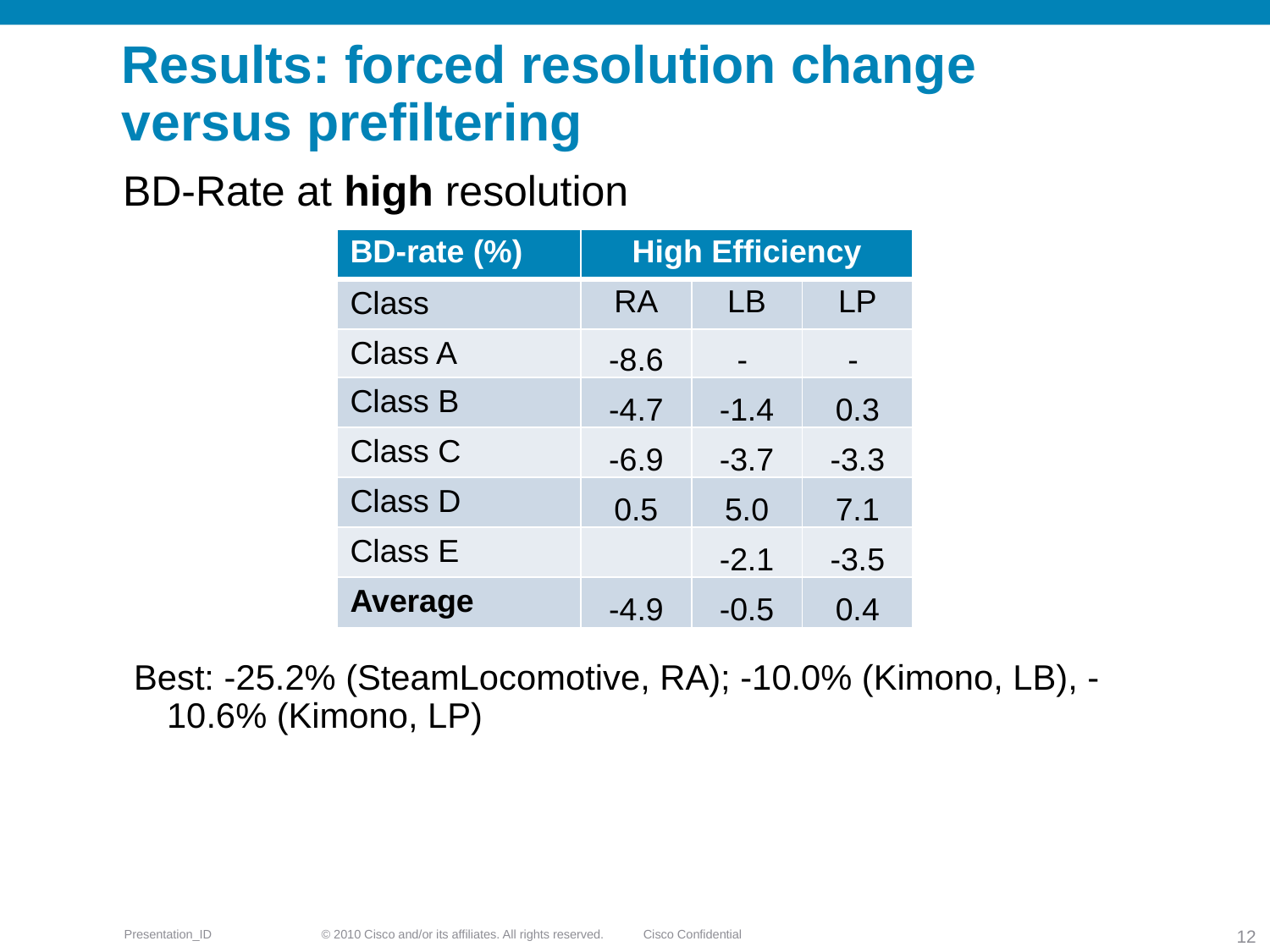

# Results: forced resolution change versus prefiltering
BD-Rate at high resolution
| BD-rate (%) | High Efficiency |  |  |
| --- | --- | --- | --- |
| Class | RA | LB | LP |
| Class A | -8.6 | - | - |
| Class B | -4.7 | -1.4 | 0.3 |
| Class C | -6.9 | -3.7 | -3.3 |
| Class D | 0.5 | 5.0 | 7.1 |
| Class E |  | -2.1 | -3.5 |
| Average | -4.9 | -0.5 | 0.4 |
Best: -25.2% (SteamLocomotive, RA); -10.0% (Kimono, LB), -10.6% (Kimono, LP)